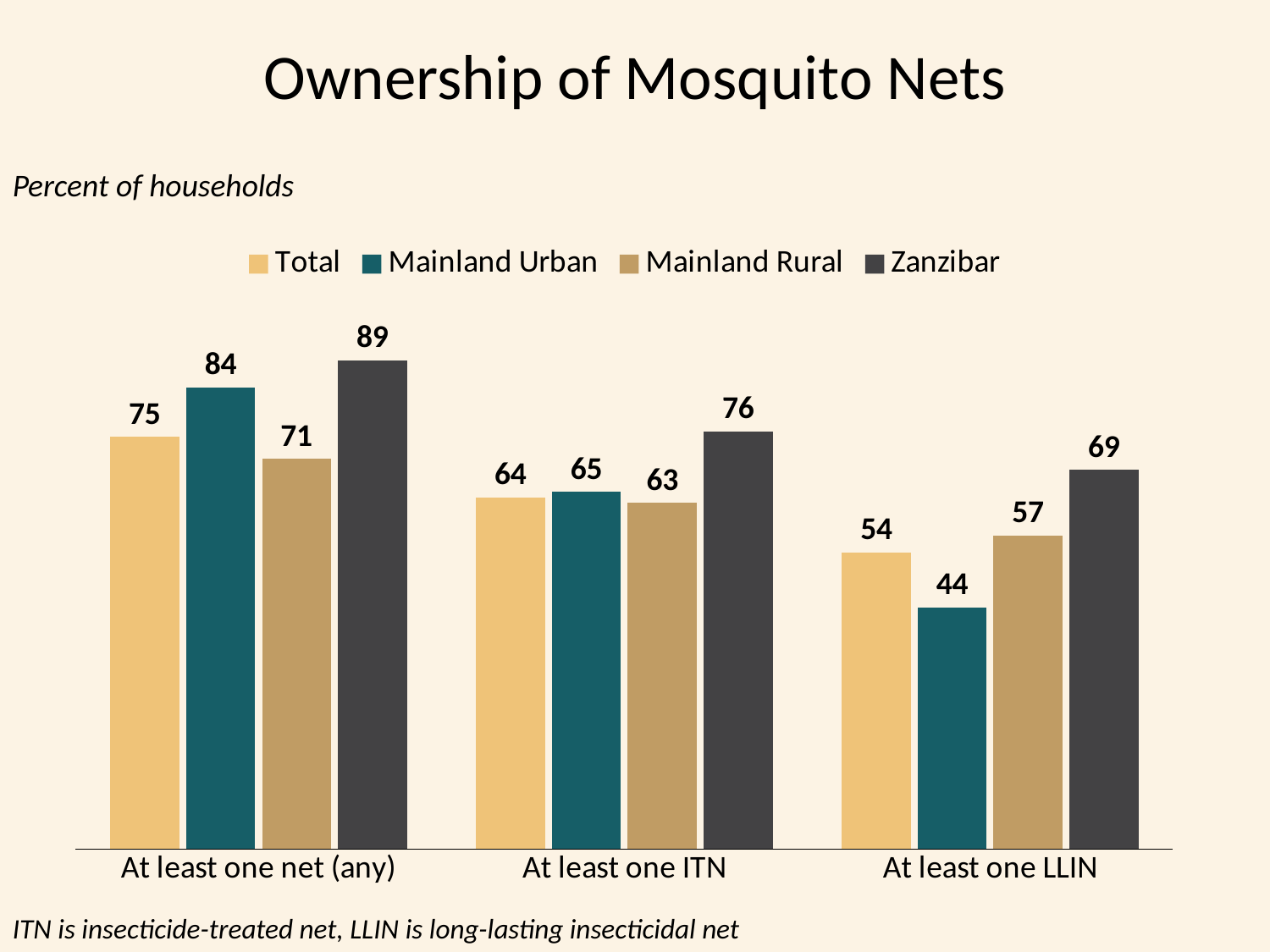

# Ownership of Mosquito Nets
Percent of households

### Chart

| Category | Total | Mainland Urban | Mainland Rural | Zanzibar |
|---|---|---|---|---|
| At least one net (any) | 75.0 | 84.0 | 71.0 | 89.0 |
| At least one ITN | 64.0 | 65.0 | 63.0 | 76.0 |
| At least one LLIN | 54.0 | 44.0 | 57.0 | 69.0 |
ITN is insecticide-treated net, LLIN is long-lasting insecticidal net